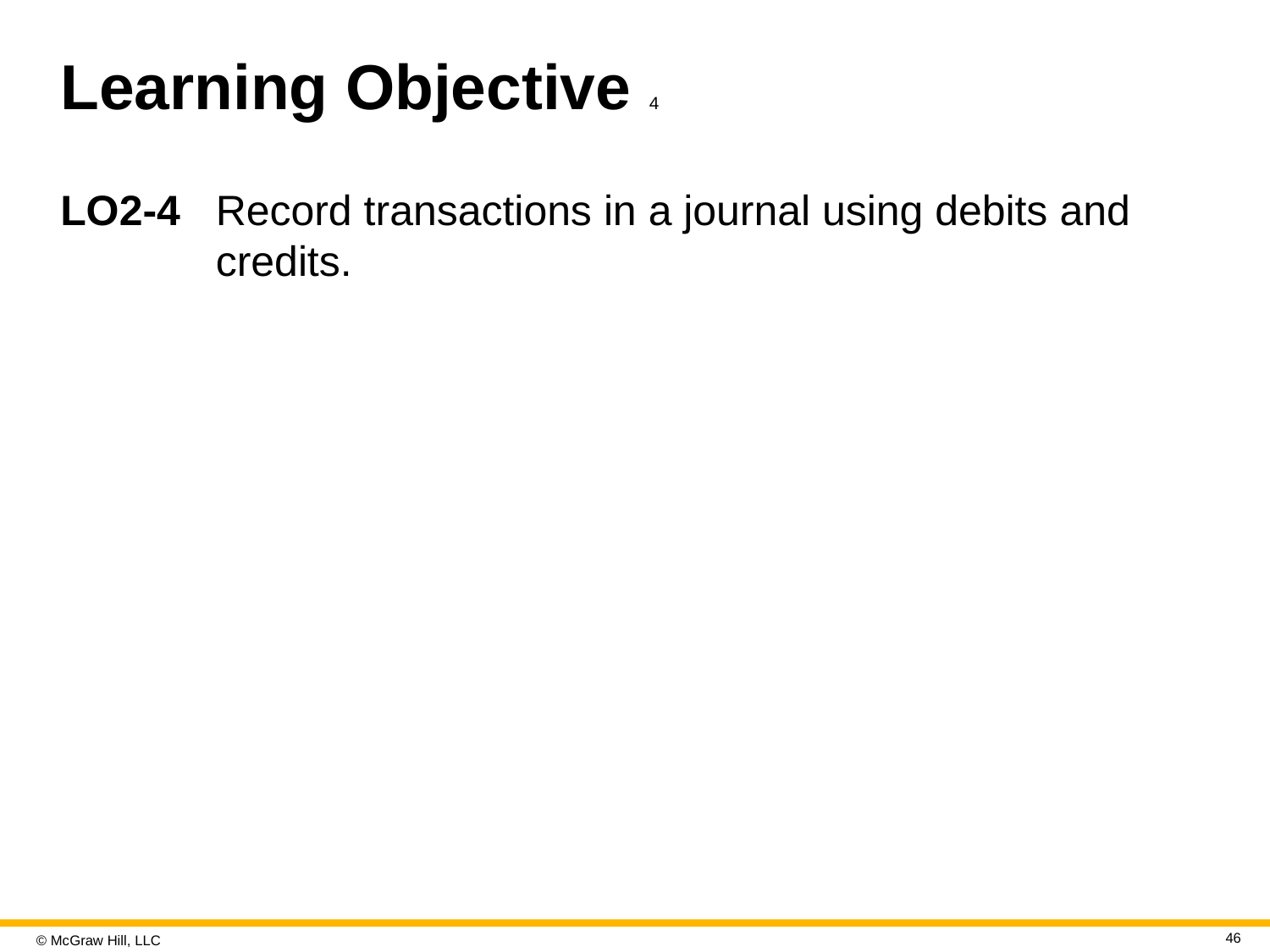

# Learning Objective 4
LO2-4	Record transactions in a journal using debits and credits.
46